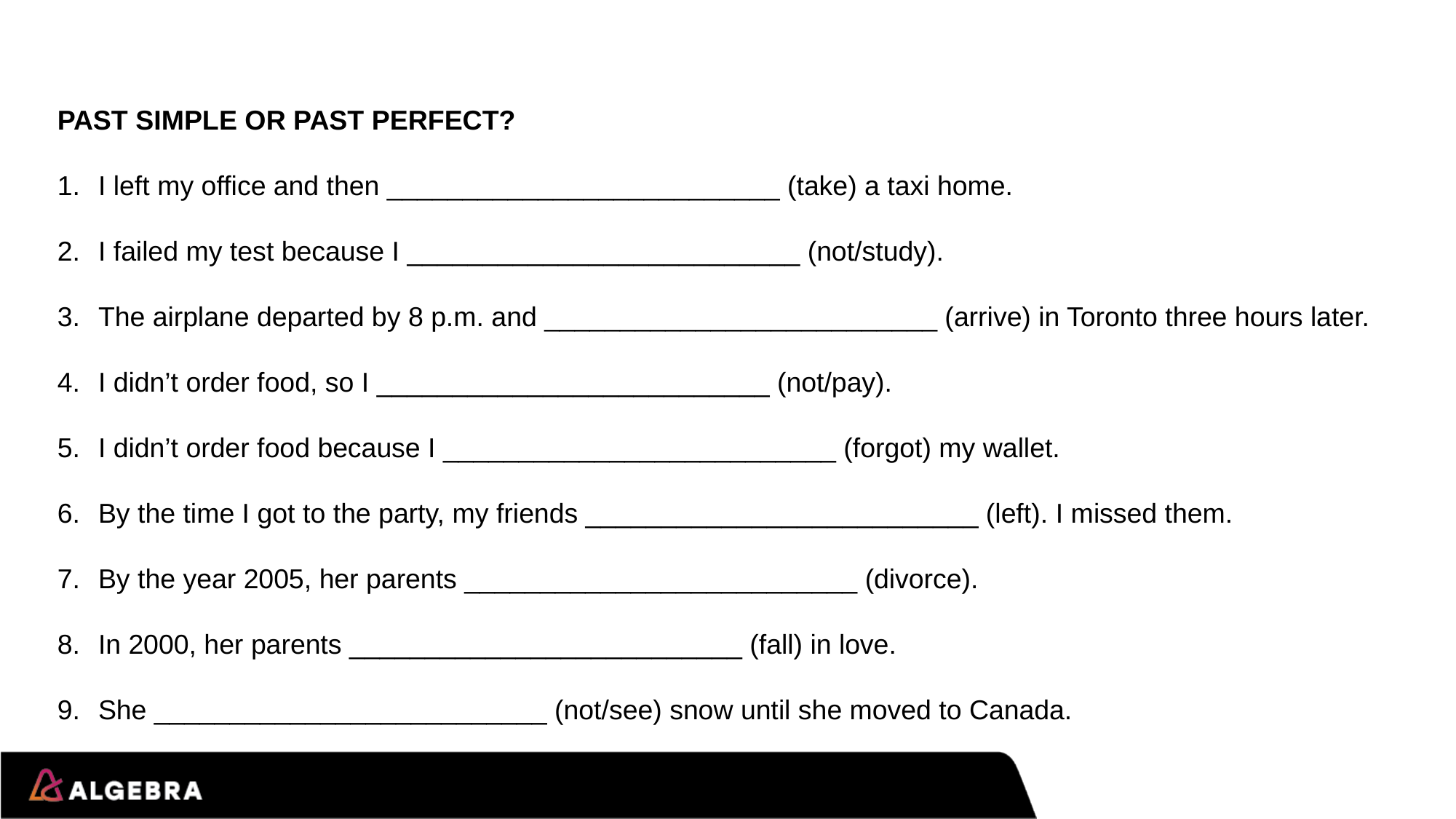

PAST SIMPLE OR PAST PERFECT?
I left my office and then __________________________ (take) a taxi home.
I failed my test because I __________________________ (not/study).
The airplane departed by 8 p.m. and __________________________ (arrive) in Toronto three hours later.
I didn’t order food, so I __________________________ (not/pay).
I didn’t order food because I __________________________ (forgot) my wallet.
By the time I got to the party, my friends __________________________ (left). I missed them.
By the year 2005, her parents __________________________ (divorce).
In 2000, her parents __________________________ (fall) in love.
She __________________________ (not/see) snow until she moved to Canada.